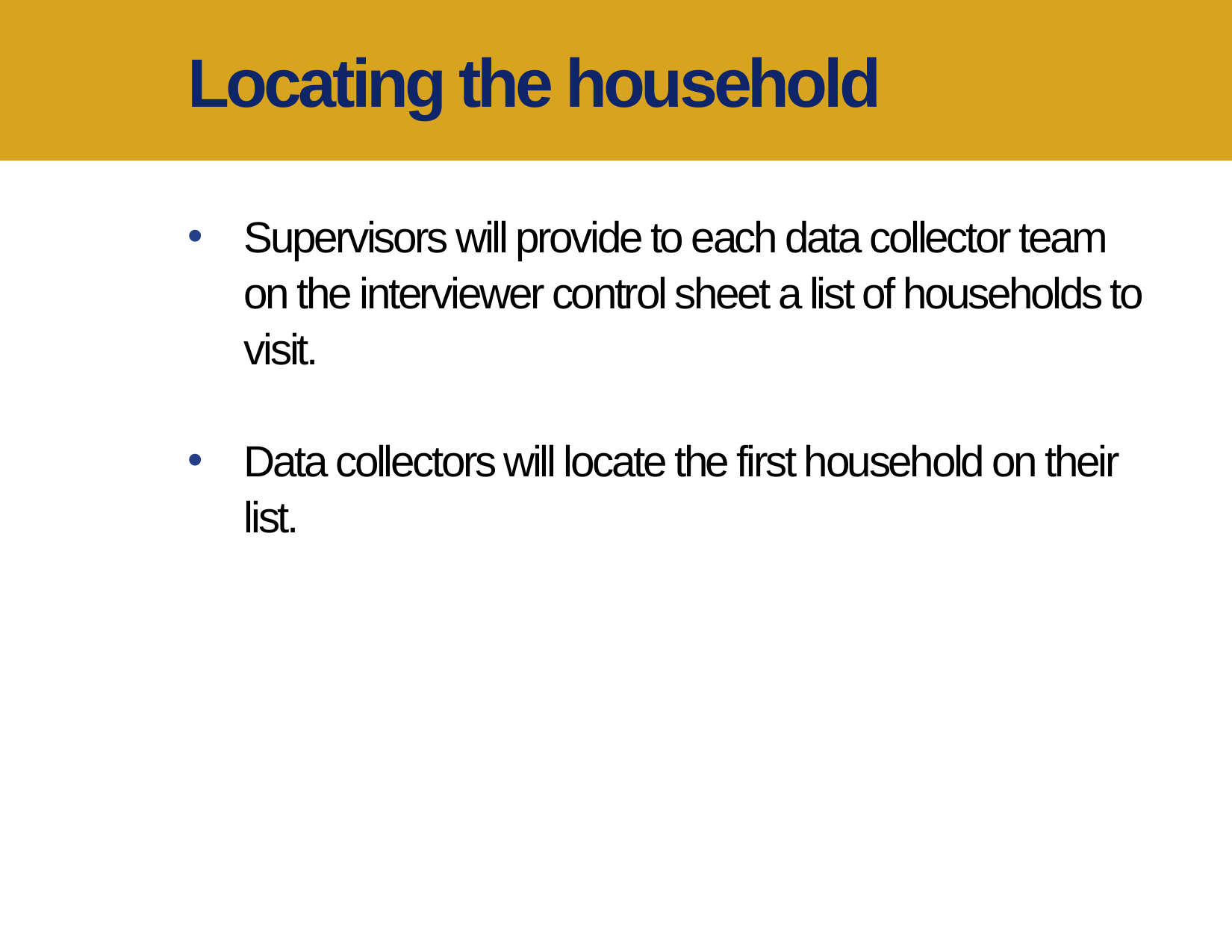

Locating the household
Supervisors will provide to each data collector team on the interviewer control sheet a list of households to visit.

Data collectors will locate the first household on their list.